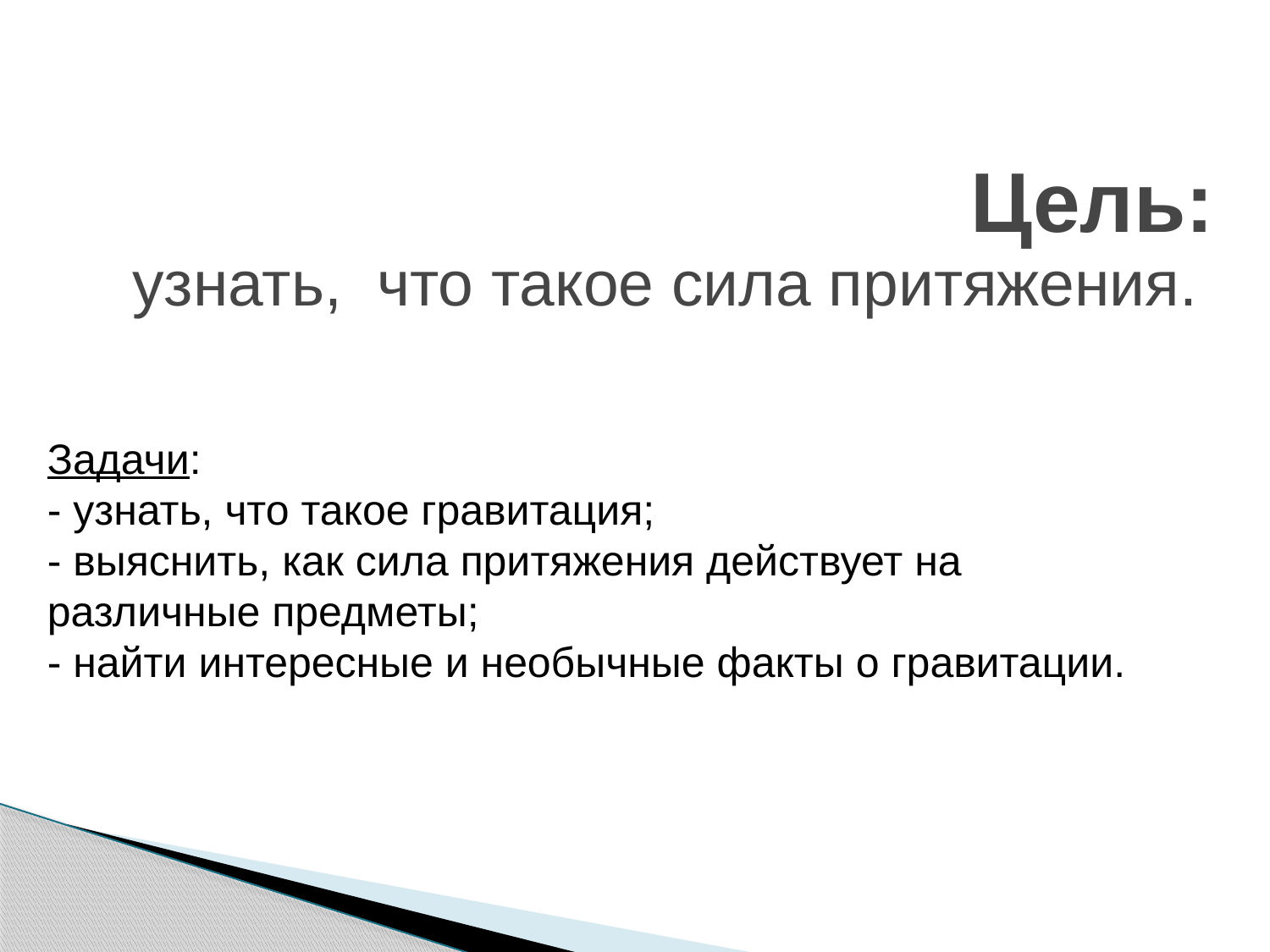

Цель:
узнать,  что такое сила притяжения.

Задачи:
- узнать, что такое гравитация;
- выяснить, как сила притяжения действует на различные предметы;
- найти интересные и необычные факты о гравитации.
2